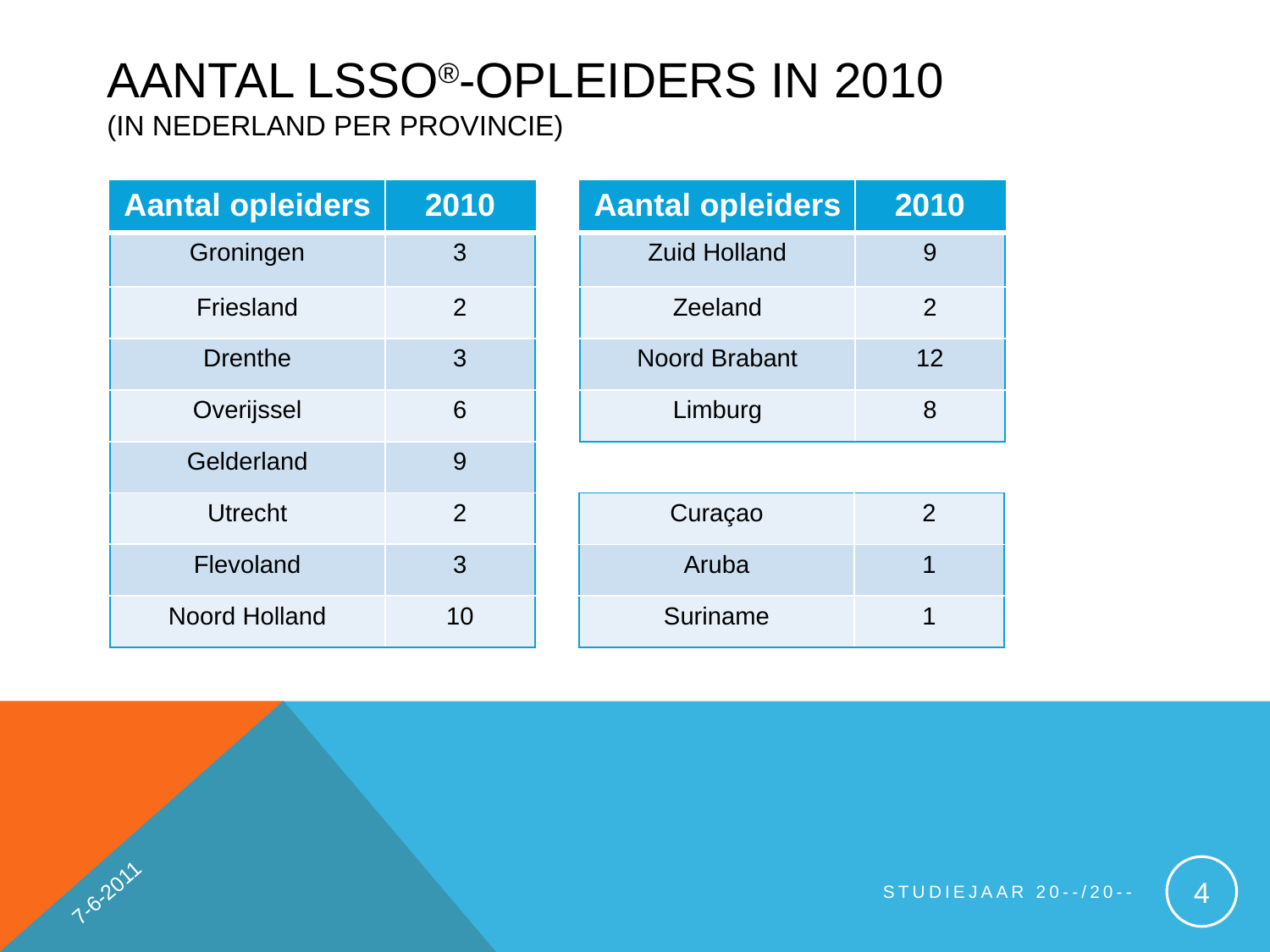

# Aantal LSSO®-opleiders in 2010 (In Nederland per provincie)
| Aantal opleiders | 2010 |
| --- | --- |
| Groningen | 3 |
| Friesland | 2 |
| Drenthe | 3 |
| Overijssel | 6 |
| Gelderland | 9 |
| Utrecht | 2 |
| Flevoland | 3 |
| Noord Holland | 10 |
| Aantal opleiders | 2010 |
| --- | --- |
| Zuid Holland | 9 |
| Zeeland | 2 |
| Noord Brabant | 12 |
| Limburg | 8 |
| Curaçao | 2 |
| --- | --- |
| Aruba | 1 |
| Suriname | 1 |
7-6-2011
4
Studiejaar 20--/20--